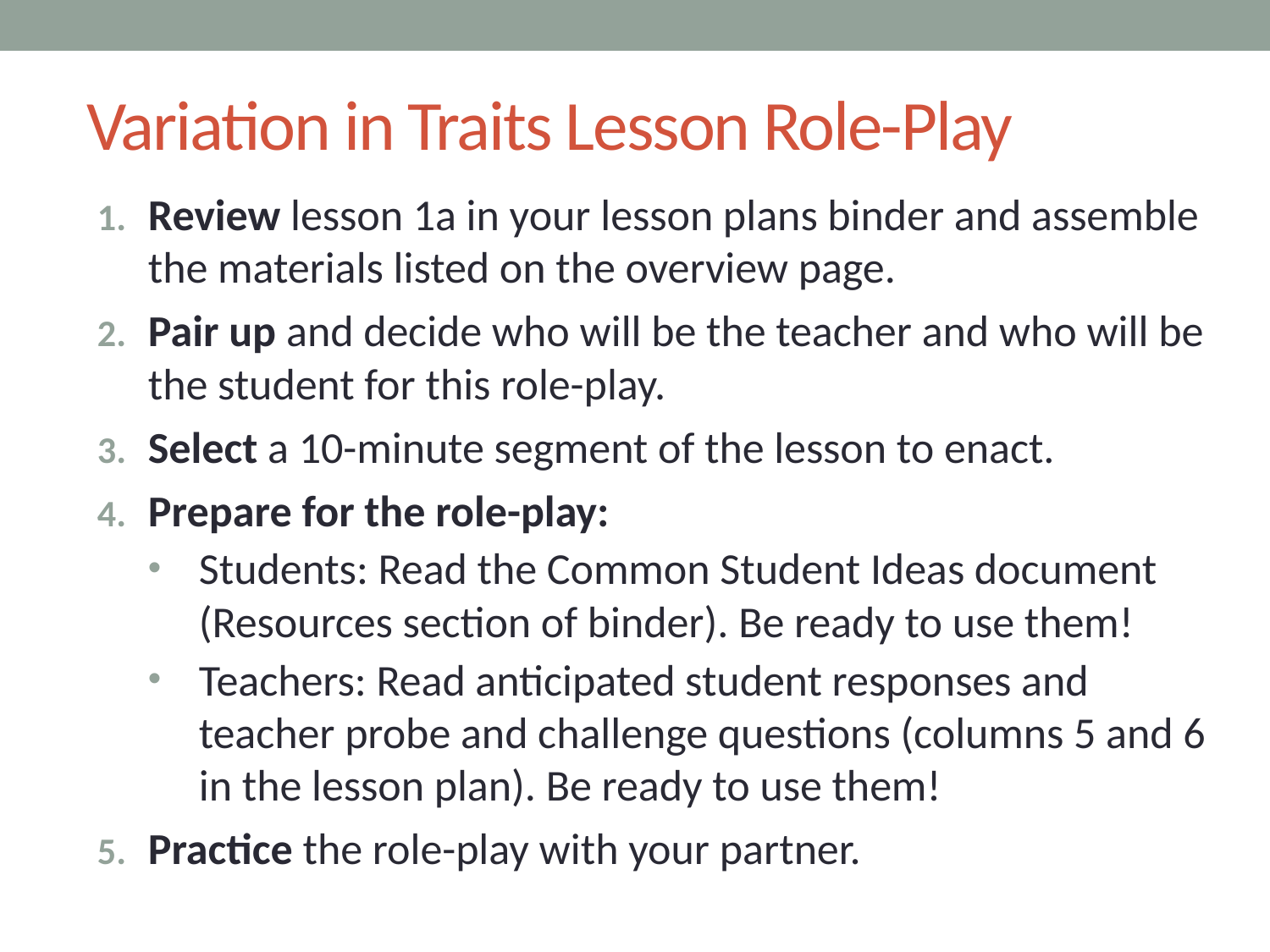

# Variation in Traits Lesson Role-Play
Review lesson 1a in your lesson plans binder and assemble the materials listed on the overview page.
Pair up and decide who will be the teacher and who will be the student for this role-play.
Select a 10-minute segment of the lesson to enact.
Prepare for the role-play:
Students: Read the Common Student Ideas document (Resources section of binder). Be ready to use them!
Teachers: Read anticipated student responses and teacher probe and challenge questions (columns 5 and 6 in the lesson plan). Be ready to use them!
Practice the role-play with your partner.